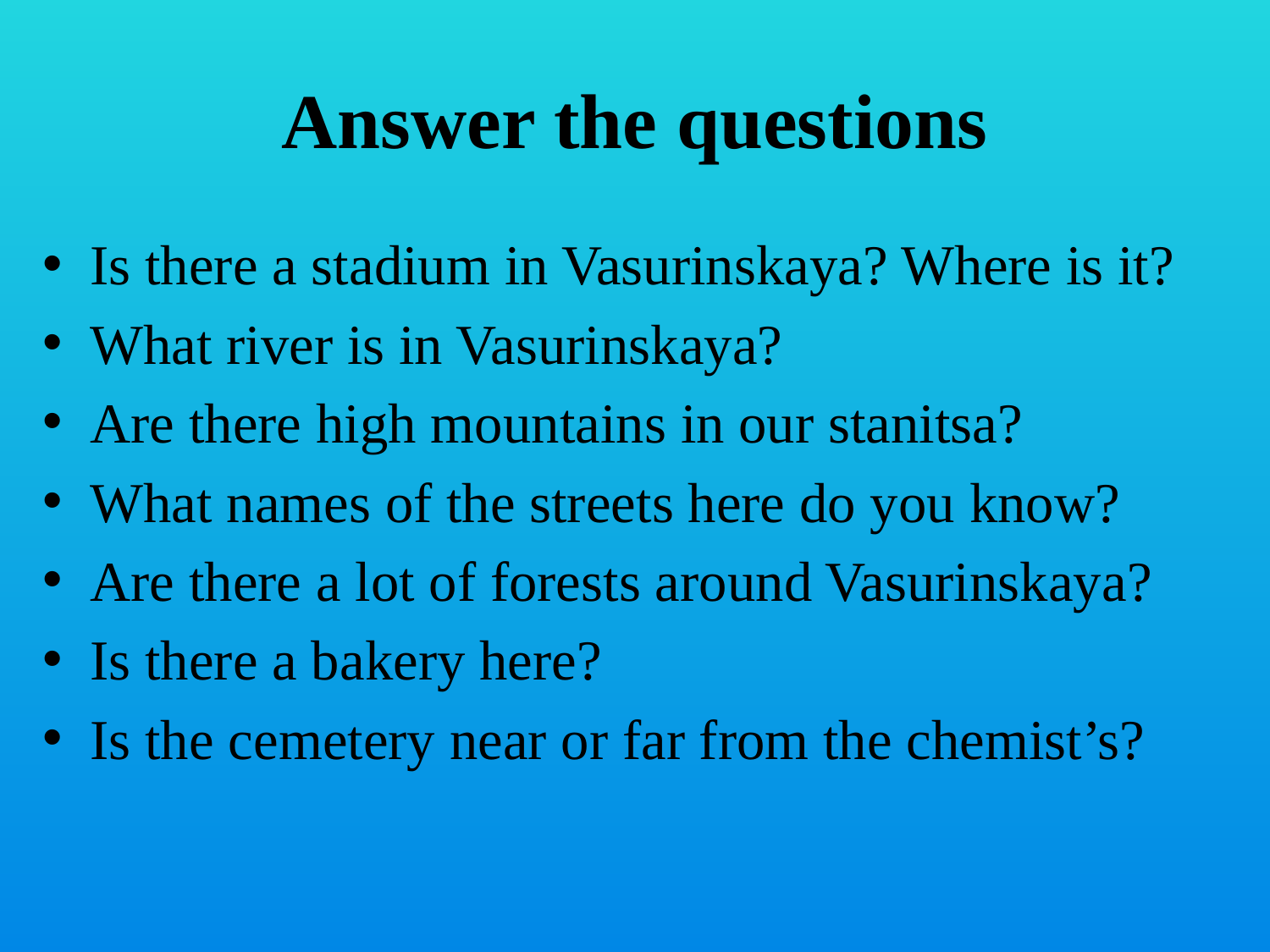

# Answer the questions
Is there a stadium in Vasurinskaya? Where is it?
What river is in Vasurinskaya?
Are there high mountains in our stanitsa?
What names of the streets here do you know?
Are there a lot of forests around Vasurinskaya?
Is there a bakery here?
Is the cemetery near or far from the chemist’s?